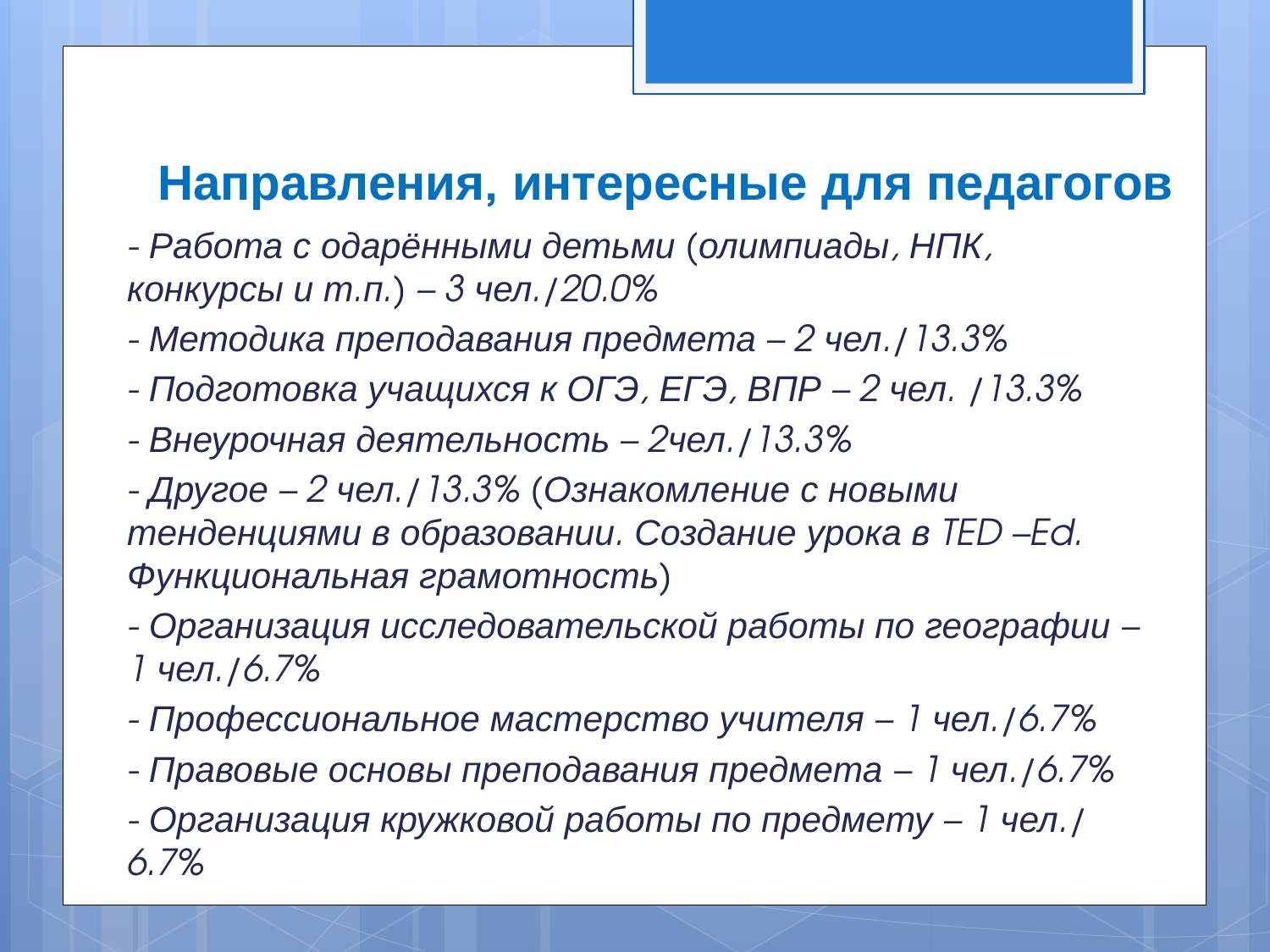

# Направления, интересные для педагогов
- Работа с одарёнными детьми (олимпиады, НПК, конкурсы и т.п.) – 3 чел./20.0%
- Методика преподавания предмета – 2 чел./13.3%
- Подготовка учащихся к ОГЭ, ЕГЭ, ВПР – 2 чел. /13.3%
- Внеурочная деятельность – 2чел./13.3%
- Другое – 2 чел./13.3% (Ознакомление с новыми тенденциями в образовании. Создание урока в TED –Ed. Функциональная грамотность)
- Организация исследовательской работы по географии – 1 чел./6.7%
- Профессиональное мастерство учителя – 1 чел./6.7%
- Правовые основы преподавания предмета – 1 чел./6.7%
- Организация кружковой работы по предмету – 1 чел./ 6.7%